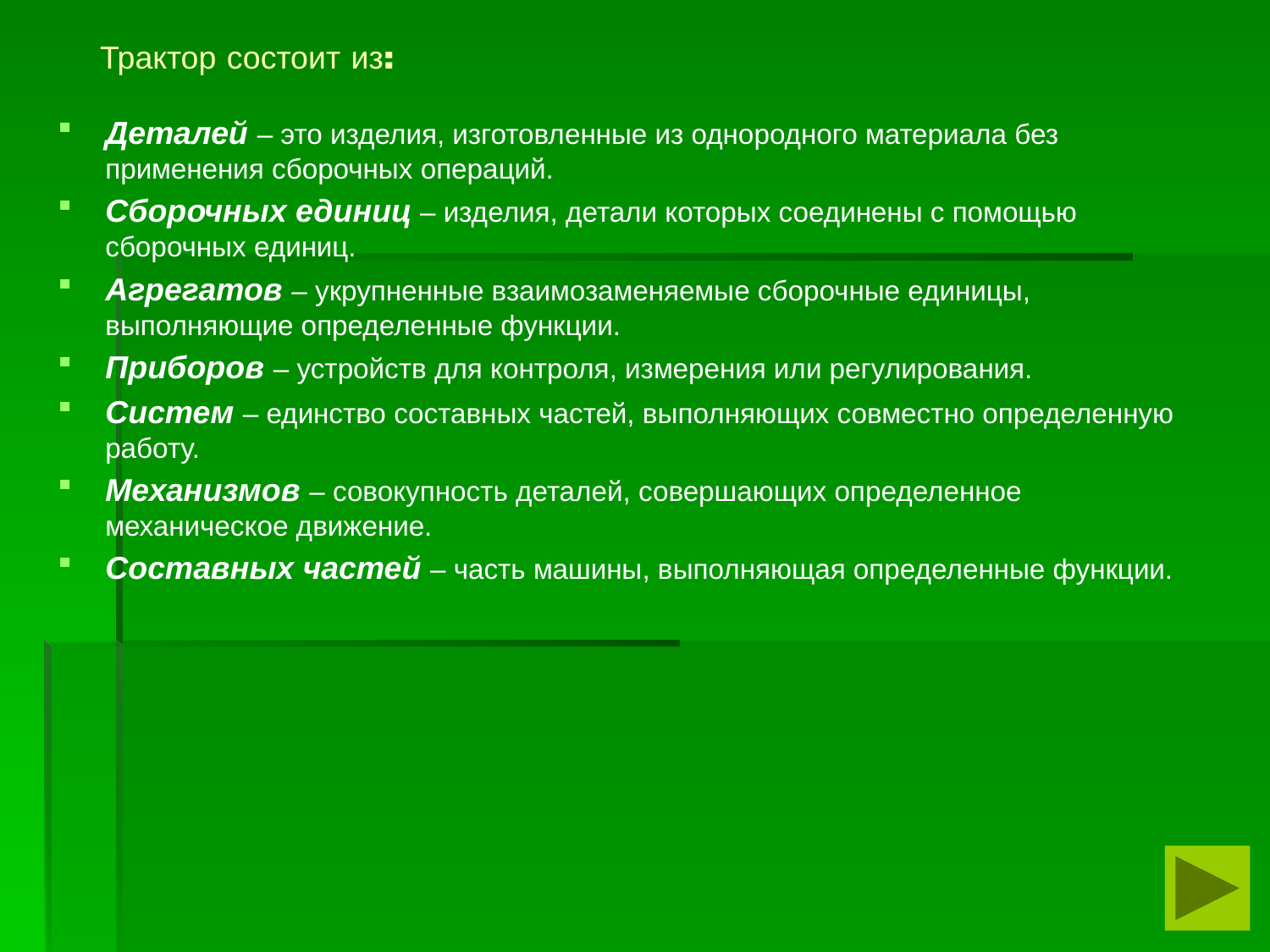

# Трактор состоит из:
Деталей – это изделия, изготовленные из однородного материала без применения сборочных операций.
Сборочных единиц – изделия, детали которых соединены с помощью сборочных единиц.
Агрегатов – укрупненные взаимозаменяемые сборочные единицы, выполняющие определенные функции.
Приборов – устройств для контроля, измерения или регулирования.
Систем – единство составных частей, выполняющих совместно определенную работу.
Механизмов – совокупность деталей, совершающих определенное механическое движение.
Составных частей – часть машины, выполняющая определенные функции.